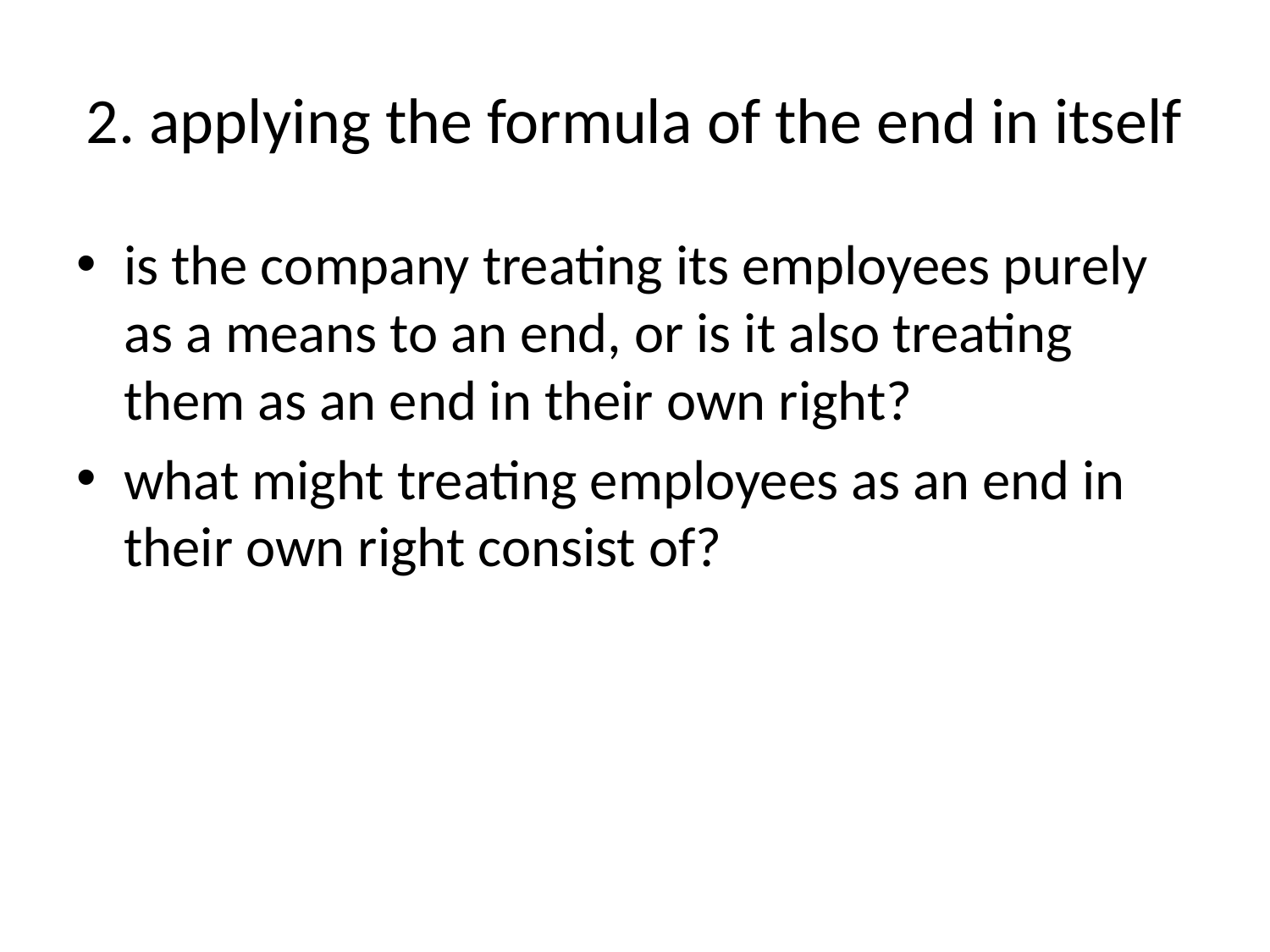

# 2. applying the formula of the end in itself
is the company treating its employees purely as a means to an end, or is it also treating them as an end in their own right?
what might treating employees as an end in their own right consist of?